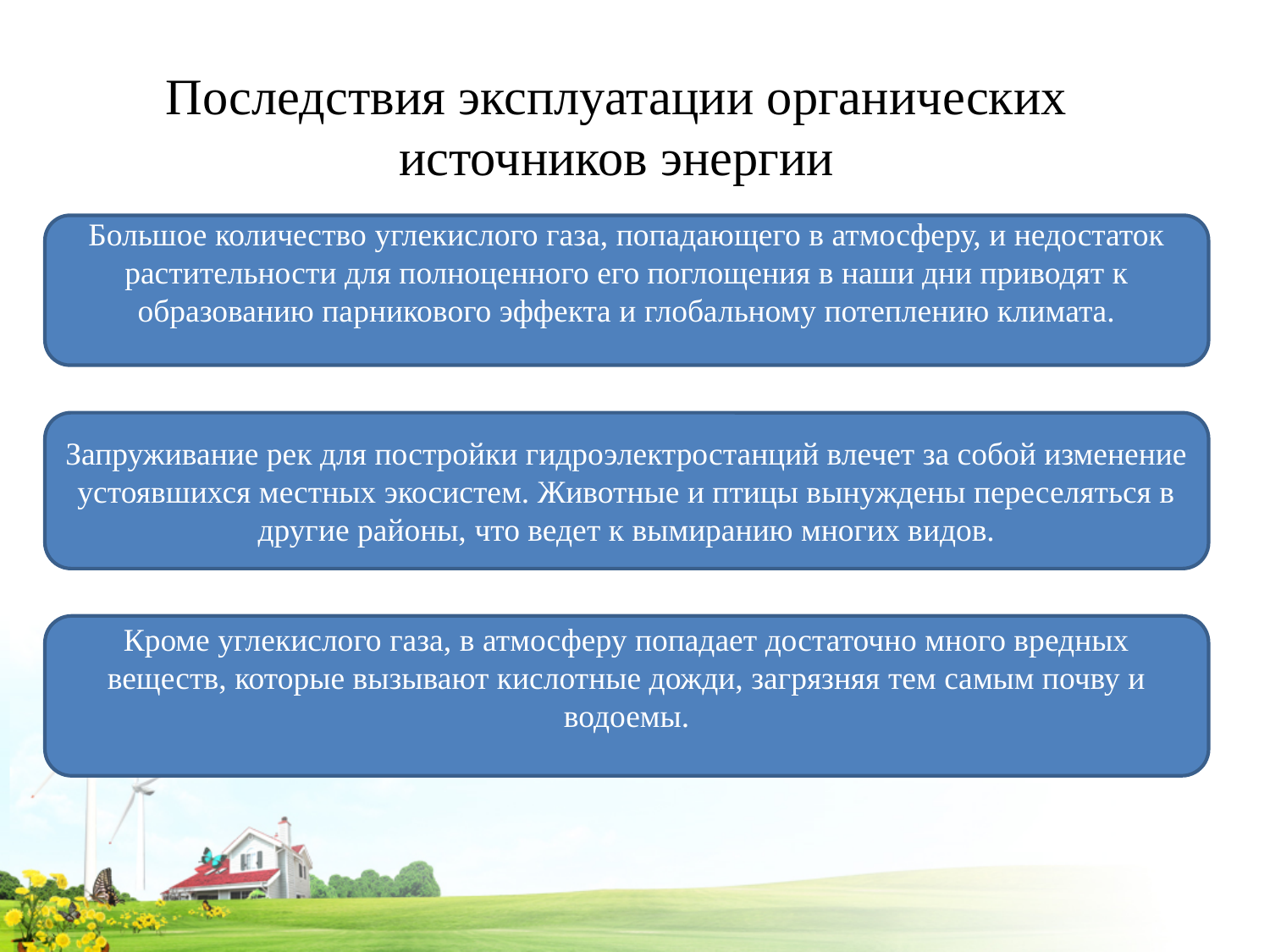

# Последствия эксплуатации органических источников энергии
Большое количество углекислого газа, попадающего в атмосферу, и недостаток растительности для полноценного его поглощения в наши дни приводят к образованию парникового эффекта и глобальному потеплению климата.
Запруживание рек для постройки гидроэлектростанций влечет за собой изменение устоявшихся местных экосистем. Животные и птицы вынуждены переселяться в другие районы, что ведет к вымиранию многих видов.
Кроме углекислого газа, в атмосферу попадает достаточно много вредных веществ, которые вызывают кислотные дожди, загрязняя тем самым почву и водоемы.